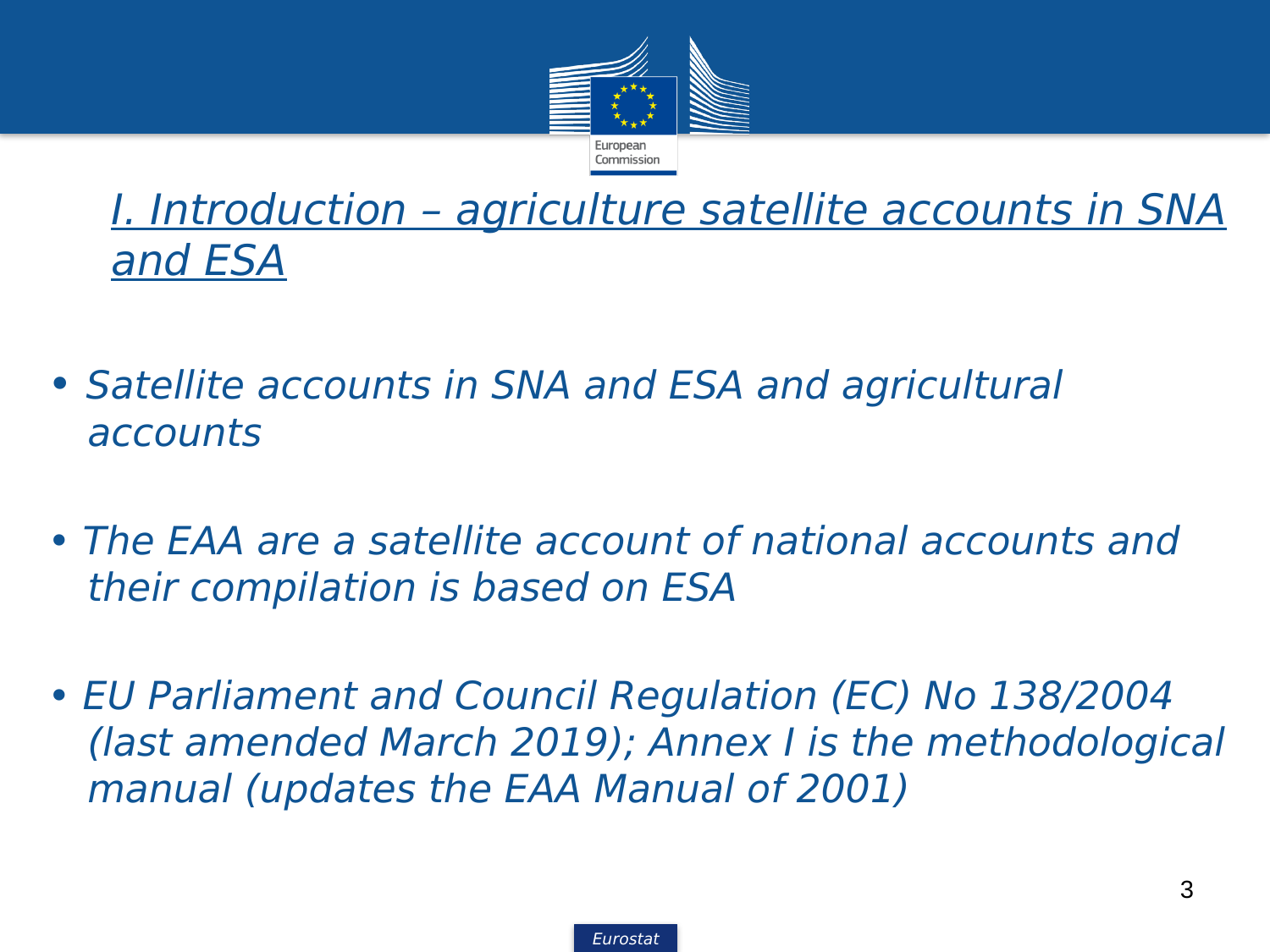

I. Introduction – agriculture satellite accounts in SNA and ESA

• Satellite accounts in SNA and ESA and agricultural accounts

• The EAA are a satellite account of national accounts and their compilation is based on ESA

• EU Parliament and Council Regulation (EC) No 138/2004 (last amended March 2019); Annex I is the methodological manual (updates the EAA Manual of 2001)

3